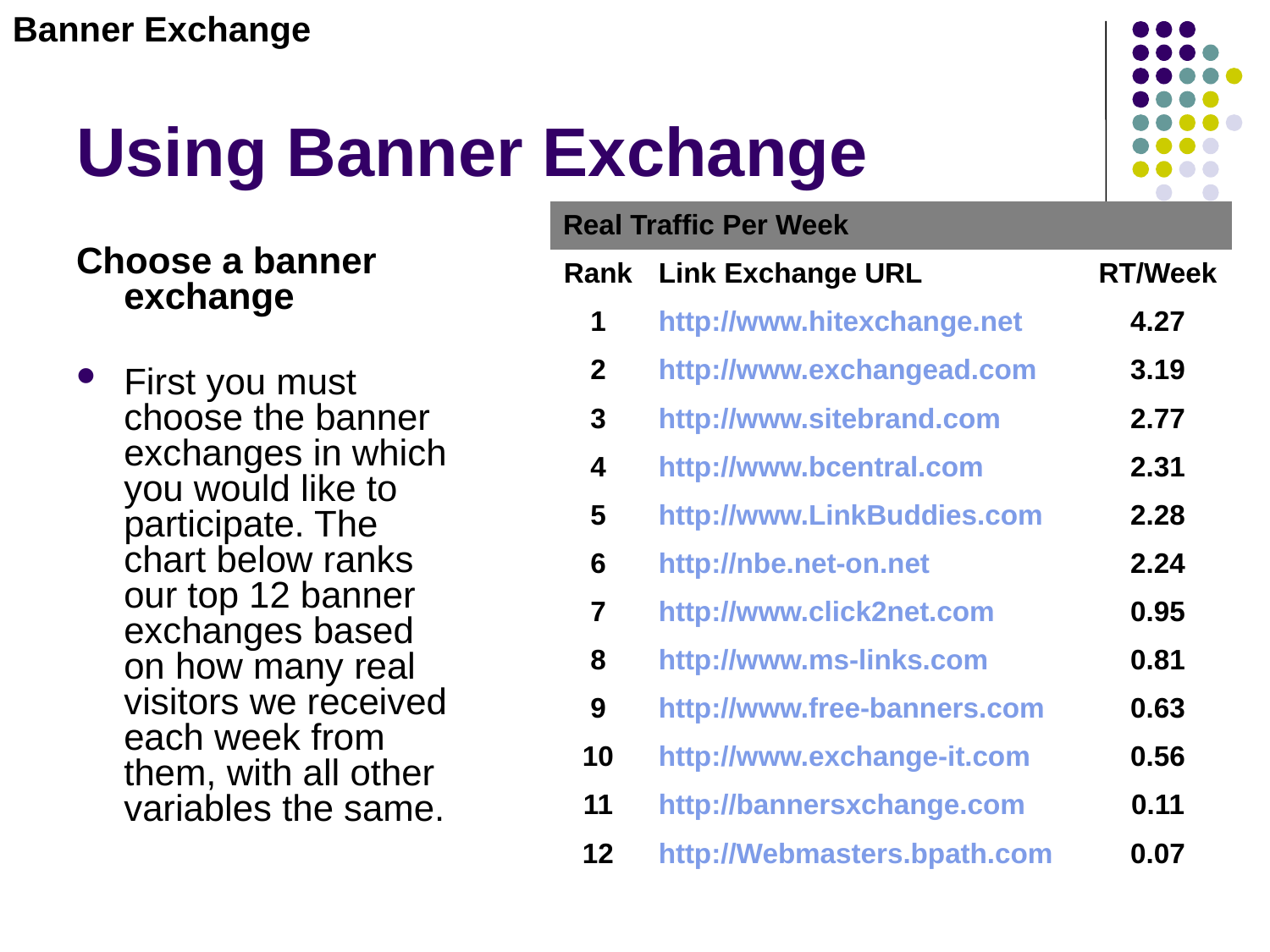

Banner Exchange
# Using Banner Exchange

| Real Traffic Per Week |  |  |
| --- | --- | --- |
| Rank | Link Exchange URL | RT/Week |
| 1 | http://www.hitexchange.net | 4.27 |
| 2 | http://www.exchangead.com | 3.19 |
| 3 | http://www.sitebrand.com | 2.77 |
| 4 | http://www.bcentral.com | 2.31 |
| 5 | http://www.LinkBuddies.com | 2.28 |
| 6 | http://nbe.net-on.net | 2.24 |
| 7 | http://www.click2net.com | 0.95 |
| 8 | http://www.ms-links.com | 0.81 |
| 9 | http://www.free-banners.com | 0.63 |
| 10 | http://www.exchange-it.com | 0.56 |
| 11 | http://bannersxchange.com | 0.11 |
| 12 | http://Webmasters.bpath.com | 0.07 |
Choose a banner exchange

First you must choose the banner exchanges in which you would like to participate. The chart below ranks our top 12 banner exchanges based on how many real visitors we received each week from them, with all other variables the same.